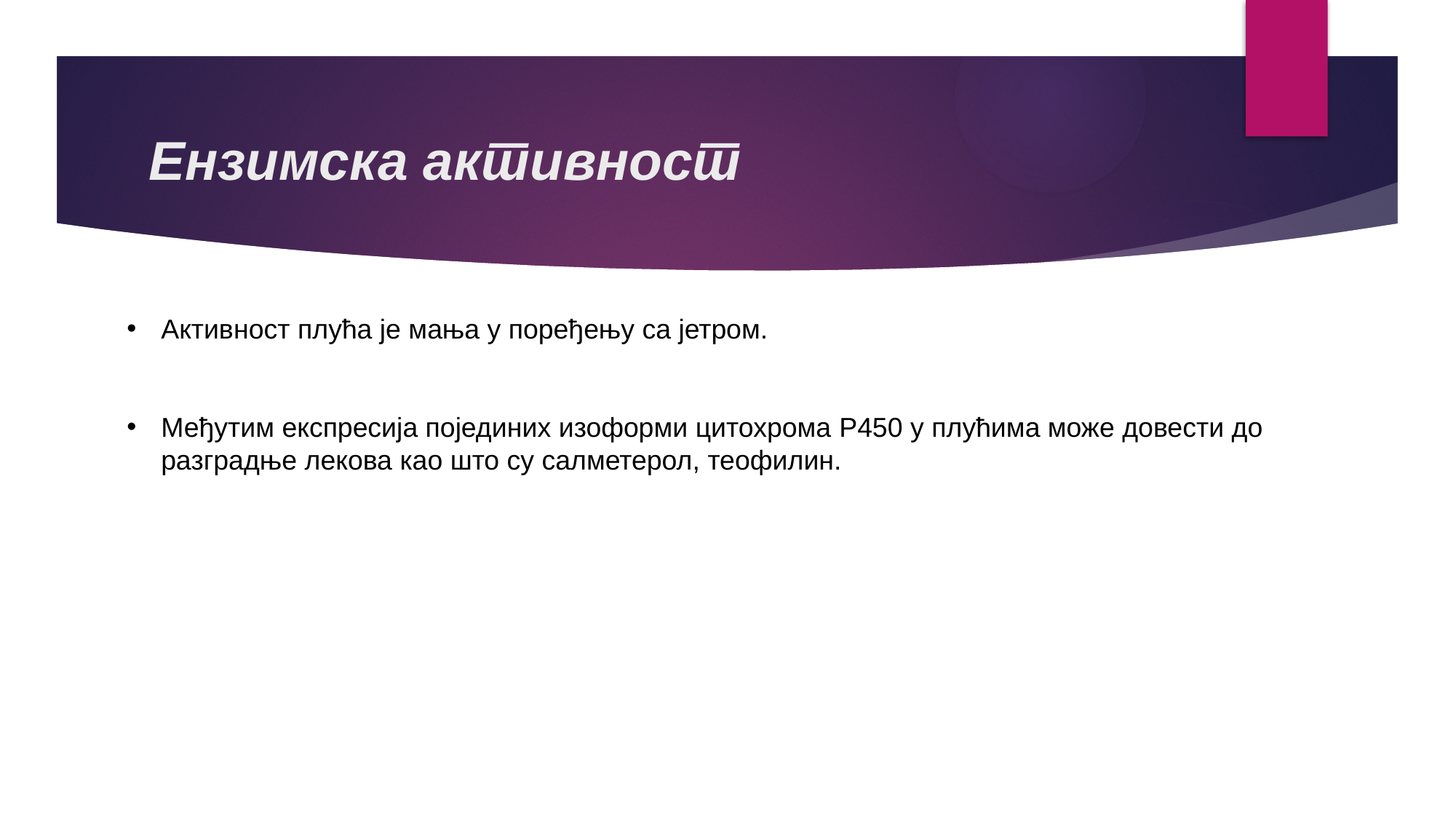

# Ензимска активност

Aктивност плућа је мања у поређењу са јетром.

Међутим експресија појединих изоформи цитохрома P450 у плућима може довести до разградње лекова као што су салметерол, теофилин.